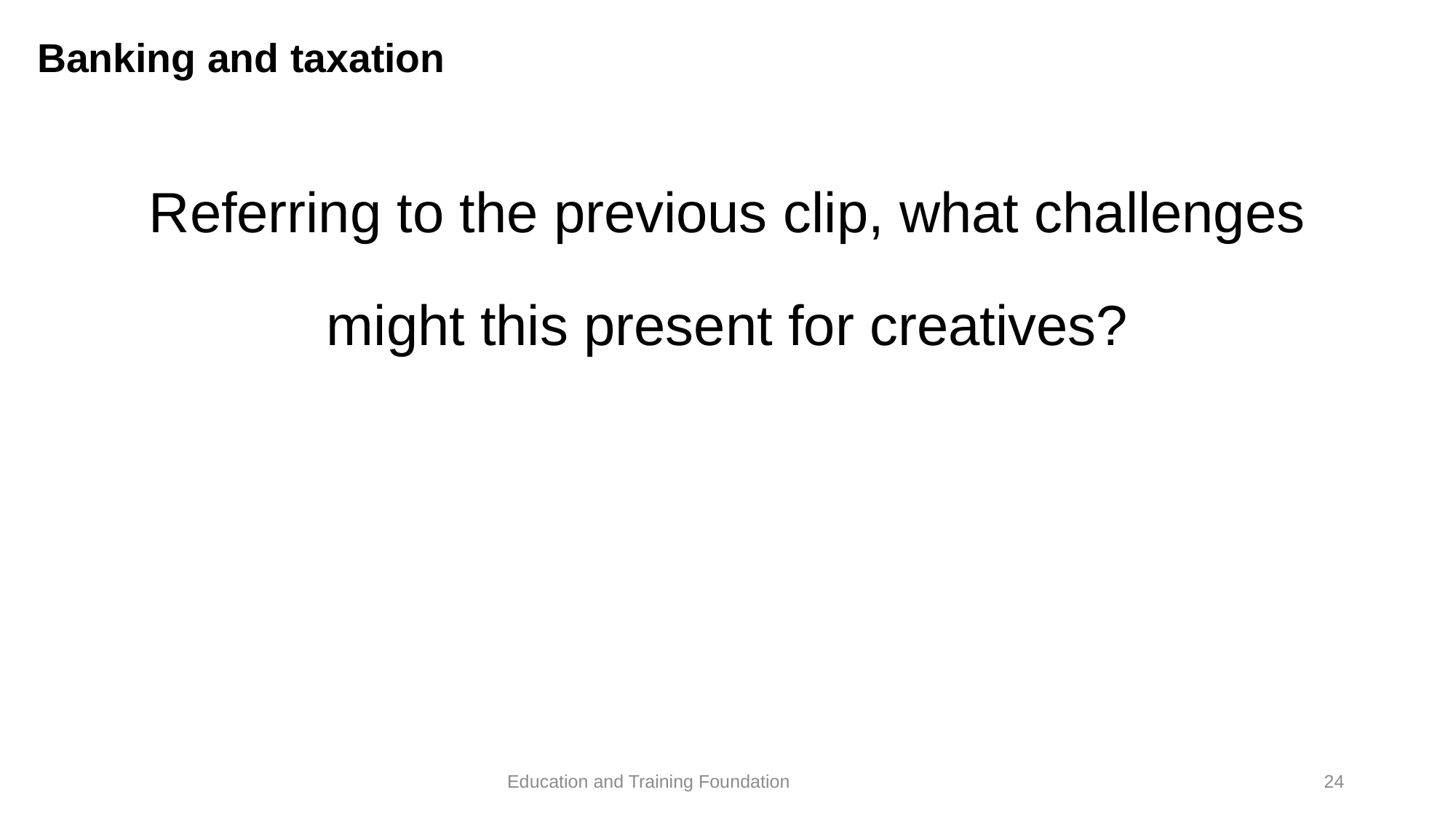

# Banking and taxation

Referring to the previous clip, what challenges

 might this present for creatives?

24
Education and Training Foundation